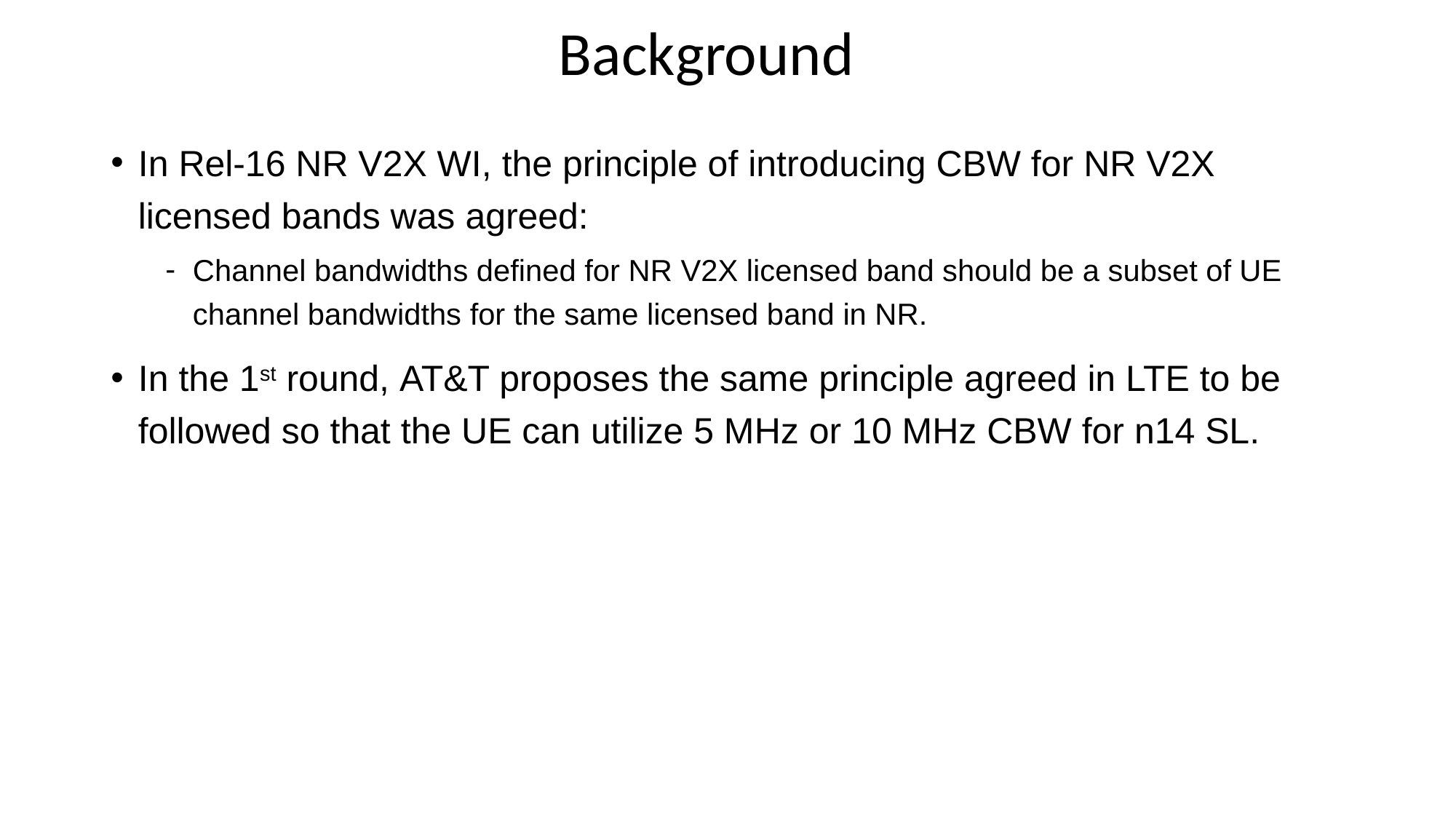

# Background
In Rel-16 NR V2X WI, the principle of introducing CBW for NR V2X licensed bands was agreed:
Channel bandwidths defined for NR V2X licensed band should be a subset of UE channel bandwidths for the same licensed band in NR.
In the 1st round, AT&T proposes the same principle agreed in LTE to be followed so that the UE can utilize 5 MHz or 10 MHz CBW for n14 SL.